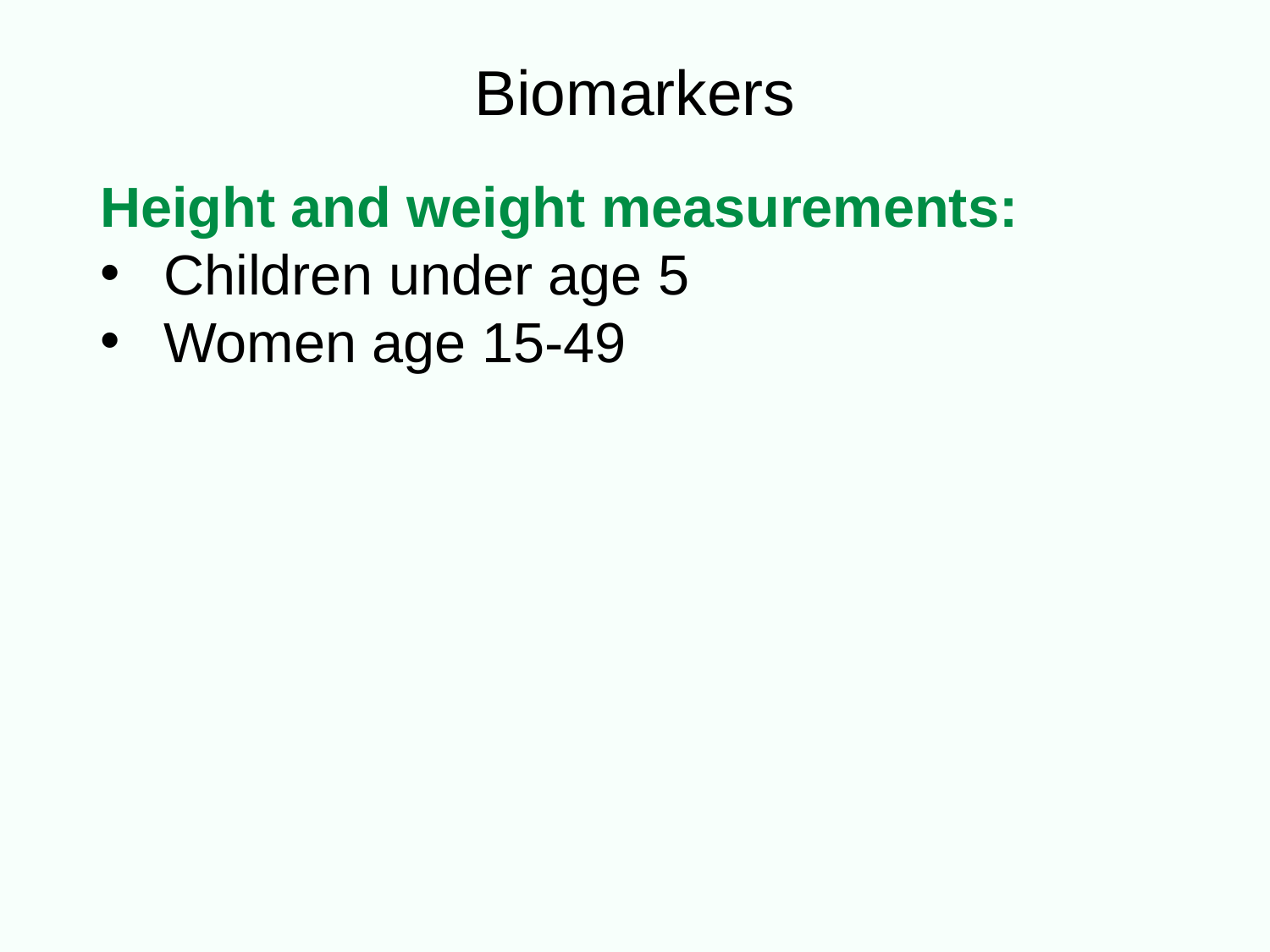

# Biomarkers
Height and weight measurements:
Children under age 5
Women age 15-49